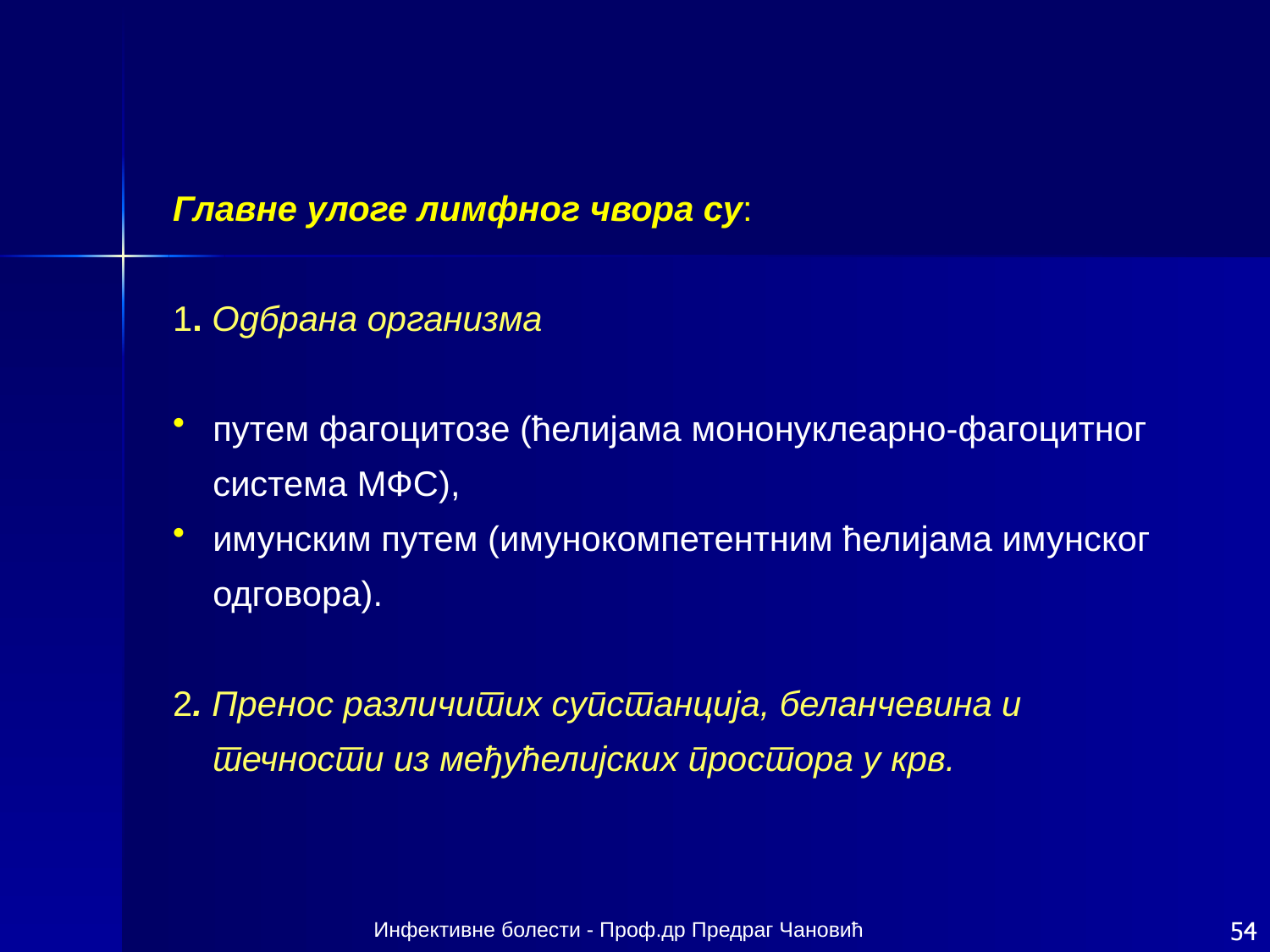

Главне улоге лимфног чвора су:

1. Одбрана организма

путем фагоцитозе (ћелијама мононуклеарно-фагоцитног система МФС),
имунским путем (имунокомпетентним ћелијама имунског одговора).

2. Пренос различитих супстанција, беланчевина и течности из међућелијских простора у крв.
Инфективне болести - Проф.др Предраг Чановић
54